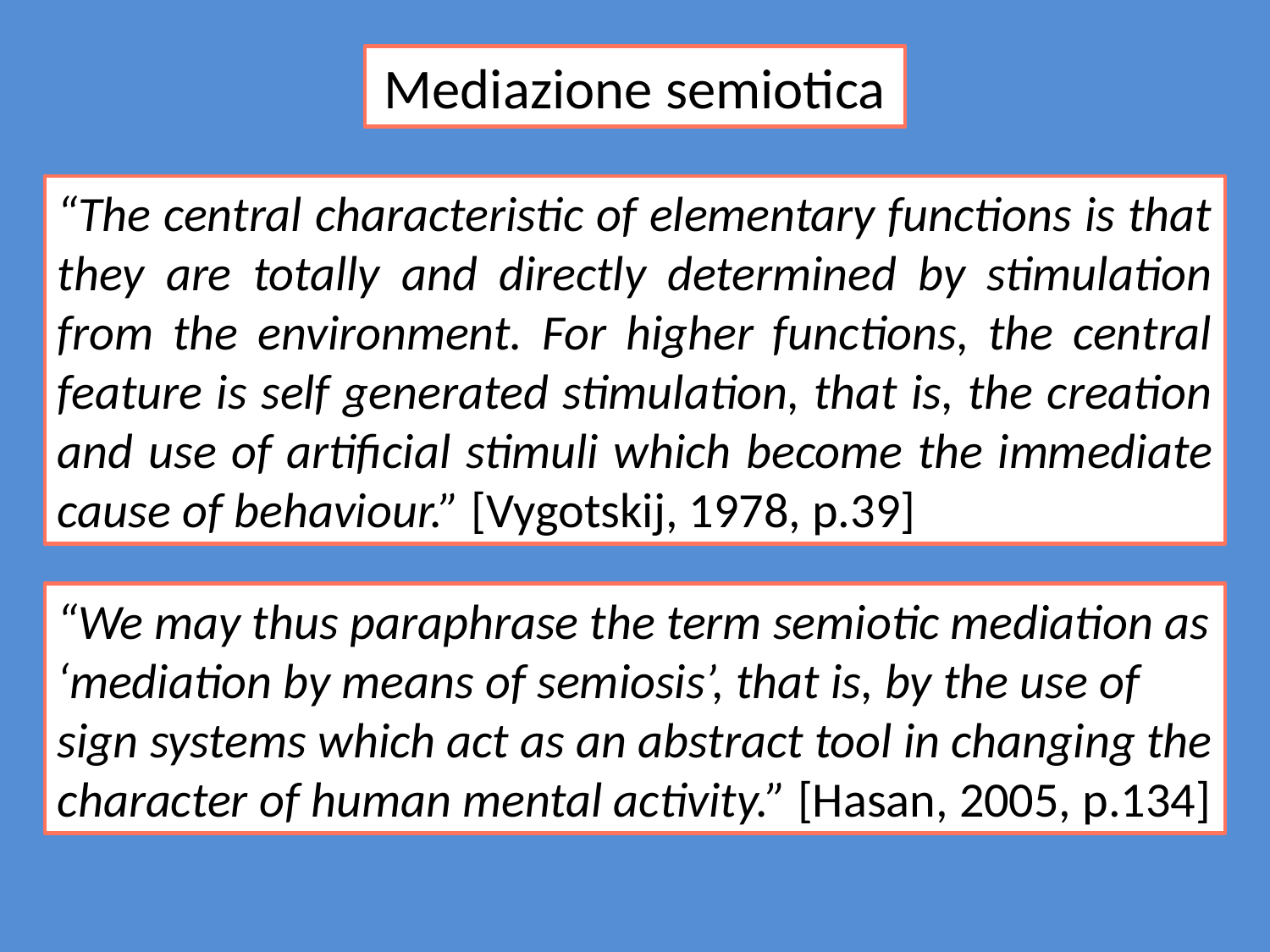

Mediazione semiotica
“The central characteristic of elementary functions is that they are totally and directly determined by stimulation from the environment. For higher functions, the central feature is self generated stimulation, that is, the creation and use of artificial stimuli which become the immediate cause of behaviour.” [Vygotskij, 1978, p.39]
“We may thus paraphrase the term semiotic mediation as ‘mediation by means of semiosis’, that is, by the use of sign systems which act as an abstract tool in changing the character of human mental activity.” [Hasan, 2005, p.134]